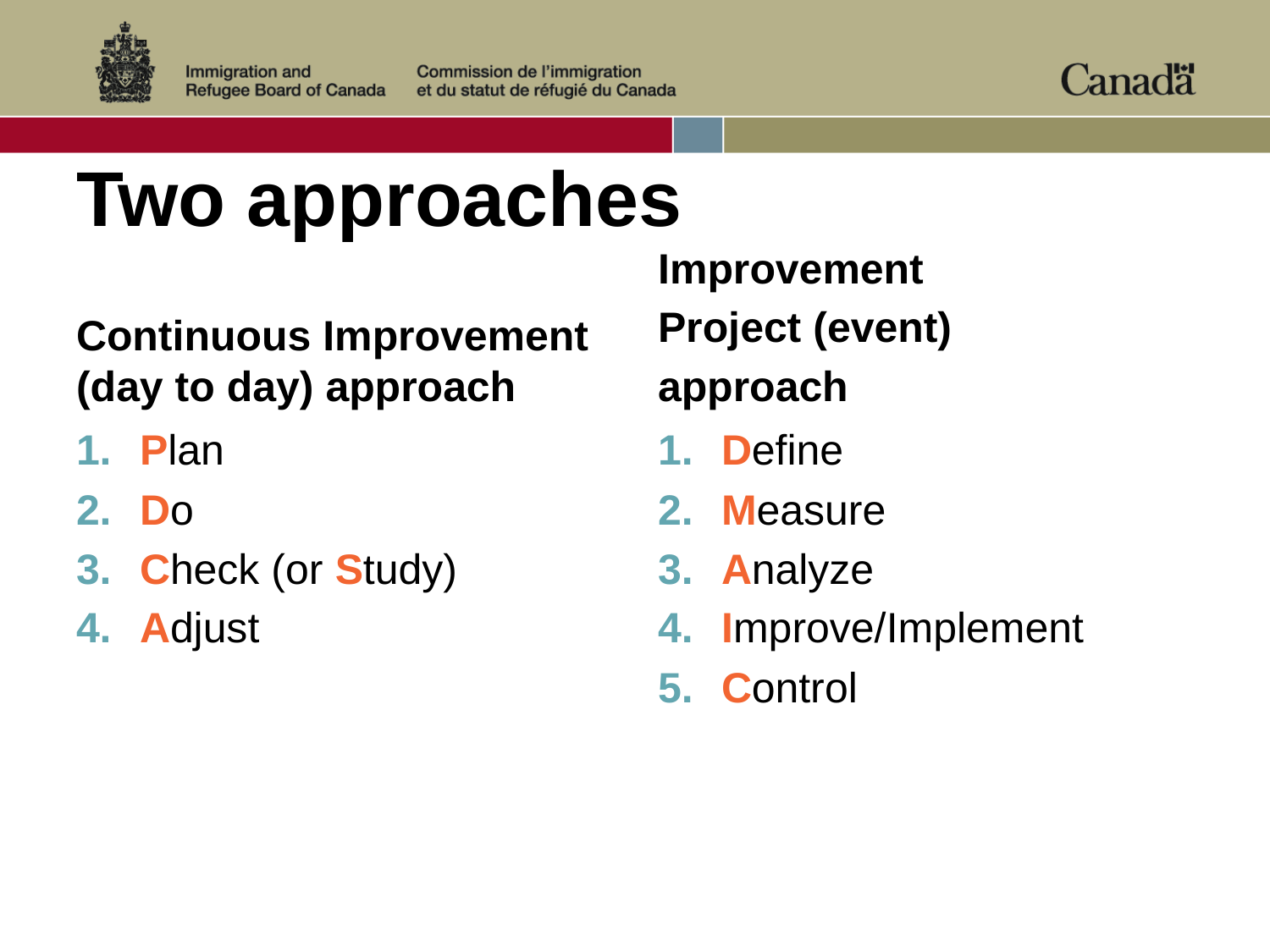

# Two approaches
Continuous Improvement (day to day) approach
Improvement
Project (event)
approach
Plan
Do
Check (or Study)
Adjust
Define
Measure
Analyze
Improve/Implement
Control
26